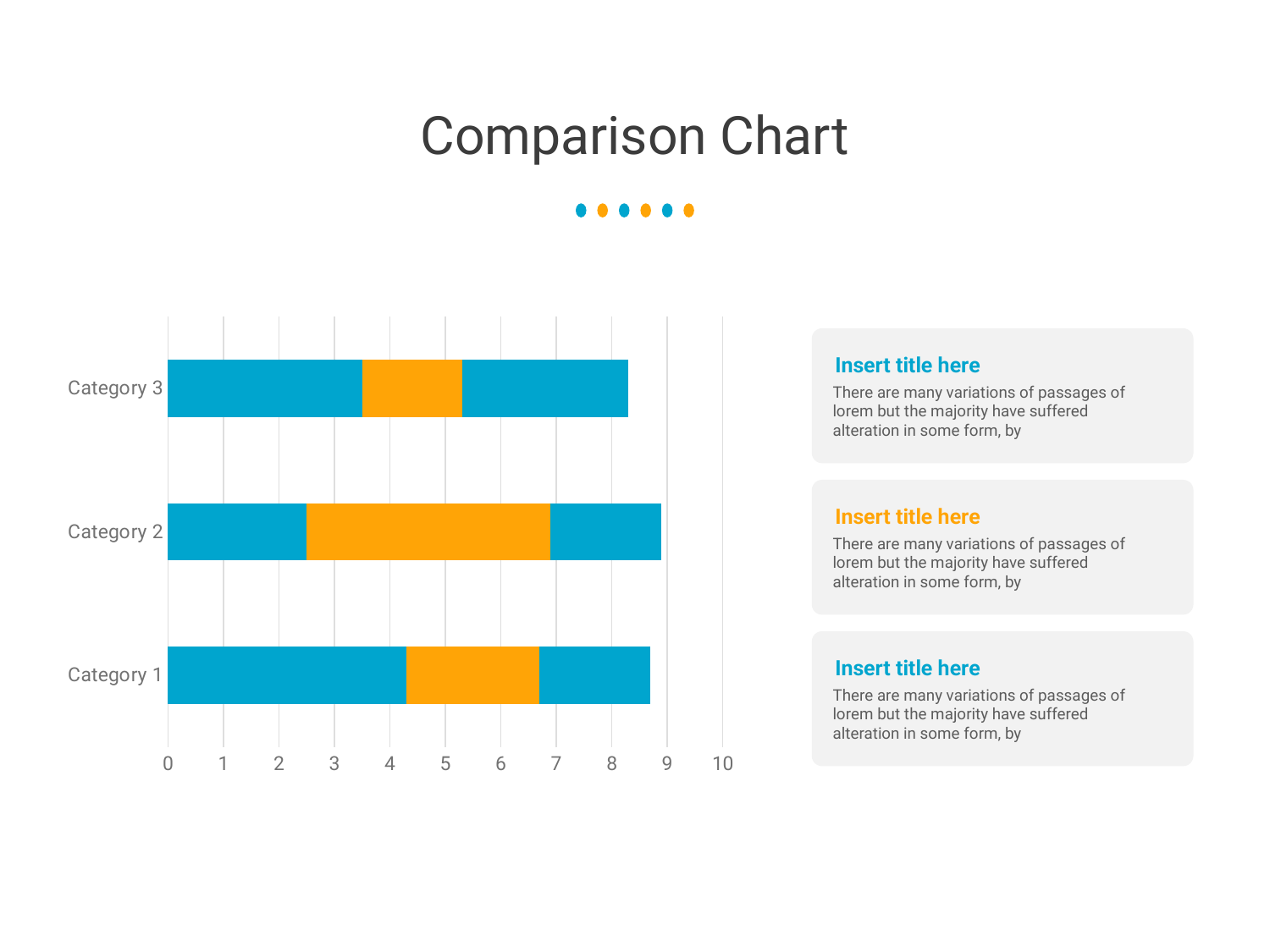

# Comparison Chart

### Chart

| Category | Series 1 | Series 2 | Series 3 |
|---|---|---|---|
| Category 1 | 4.3 | 2.4 | 2.0 |
| Category 2 | 2.5 | 4.4 | 2.0 |
| Category 3 | 3.5 | 1.8 | 3.0 |
Insert title here
There are many variations of passages of lorem but the majority have suffered alteration in some form, by

Insert title here
There are many variations of passages of lorem but the majority have suffered alteration in some form, by

Insert title here
There are many variations of passages of lorem but the majority have suffered alteration in some form, by